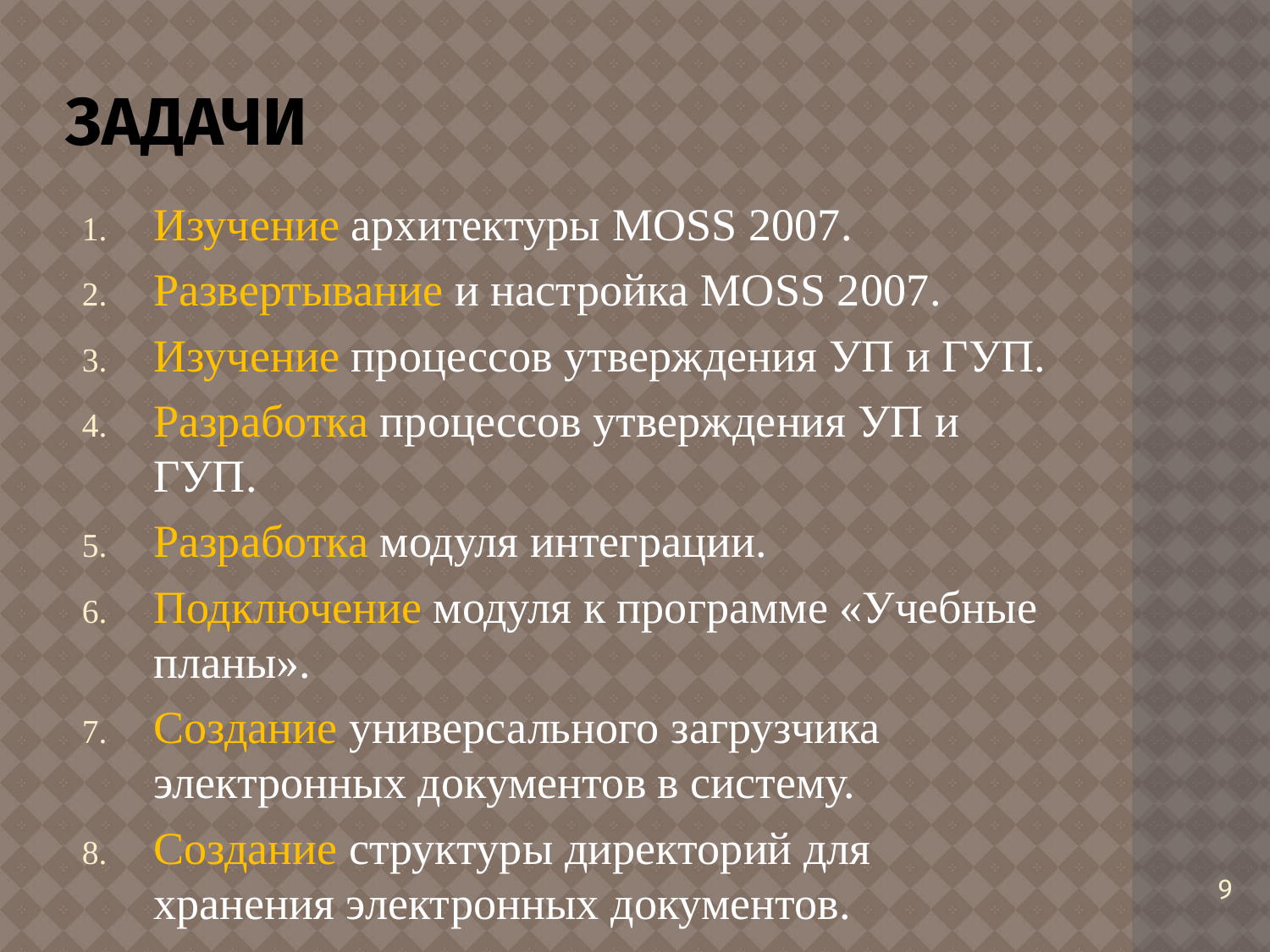

# Задачи
Изучение архитектуры MOSS 2007.
Развертывание и настройка MOSS 2007.
Изучение процессов утверждения УП и ГУП.
Разработка процессов утверждения УП и ГУП.
Разработка модуля интеграции.
Подключение модуля к программе «Учебные планы».
Создание универсального загрузчика электронных документов в систему.
Создание структуры директорий для хранения электронных документов.
9